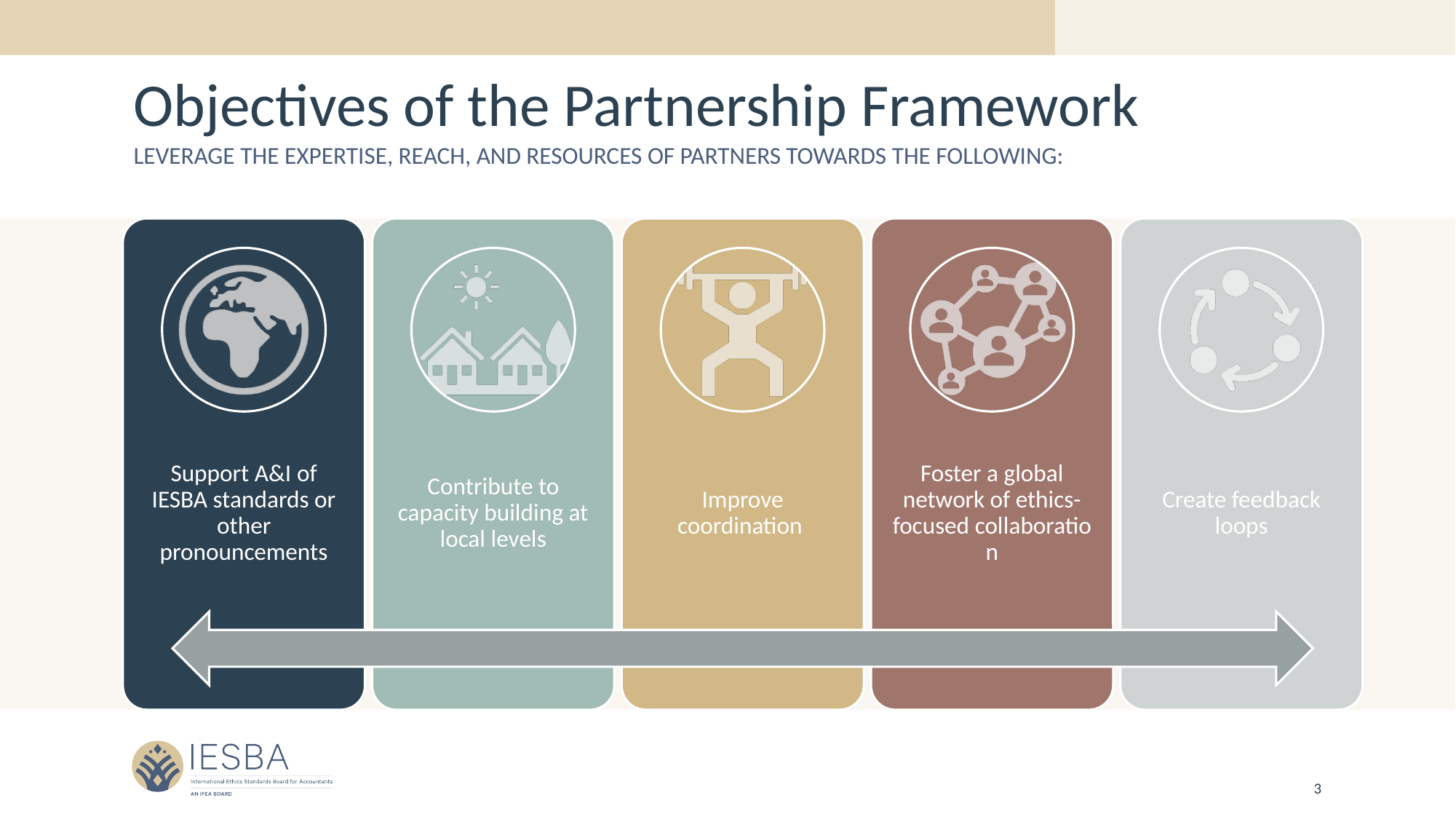

# Objectives of the Partnership Framework
leverage the expertise, reach, and resources of partners towards the following:
Support A&I of IESBA standards or other pronouncements
Contribute to capacity building at local levels
Improve coordination
Foster a global network of ethics-focused collaboration
Create feedback loops

3